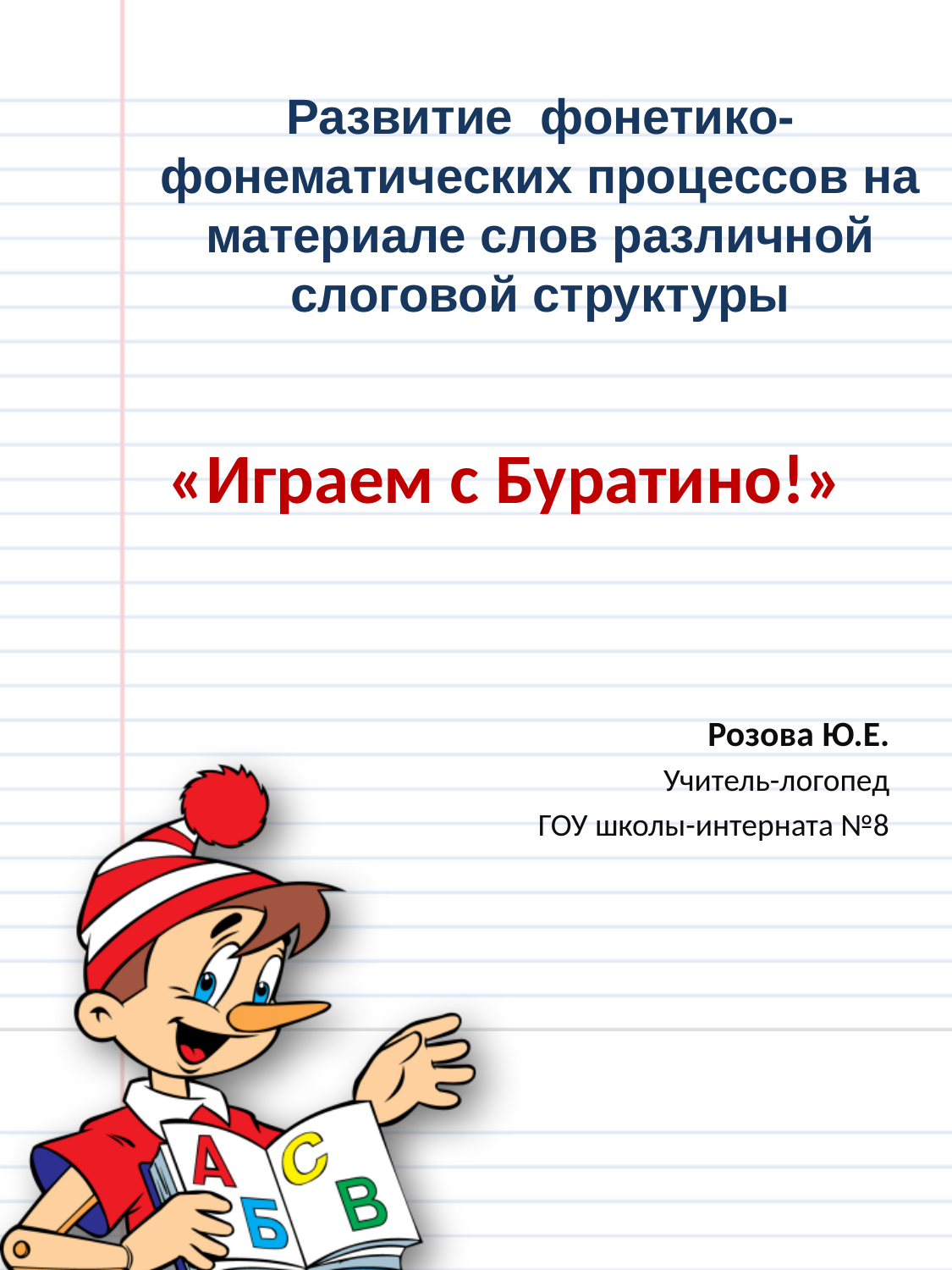

# Развитие  фонетико-фонематических процессов на материале слов различной слоговой структуры
«Играем с Буратино!»
Розова Ю.Е.
Учитель-логопед
ГОУ школы-интерната №8